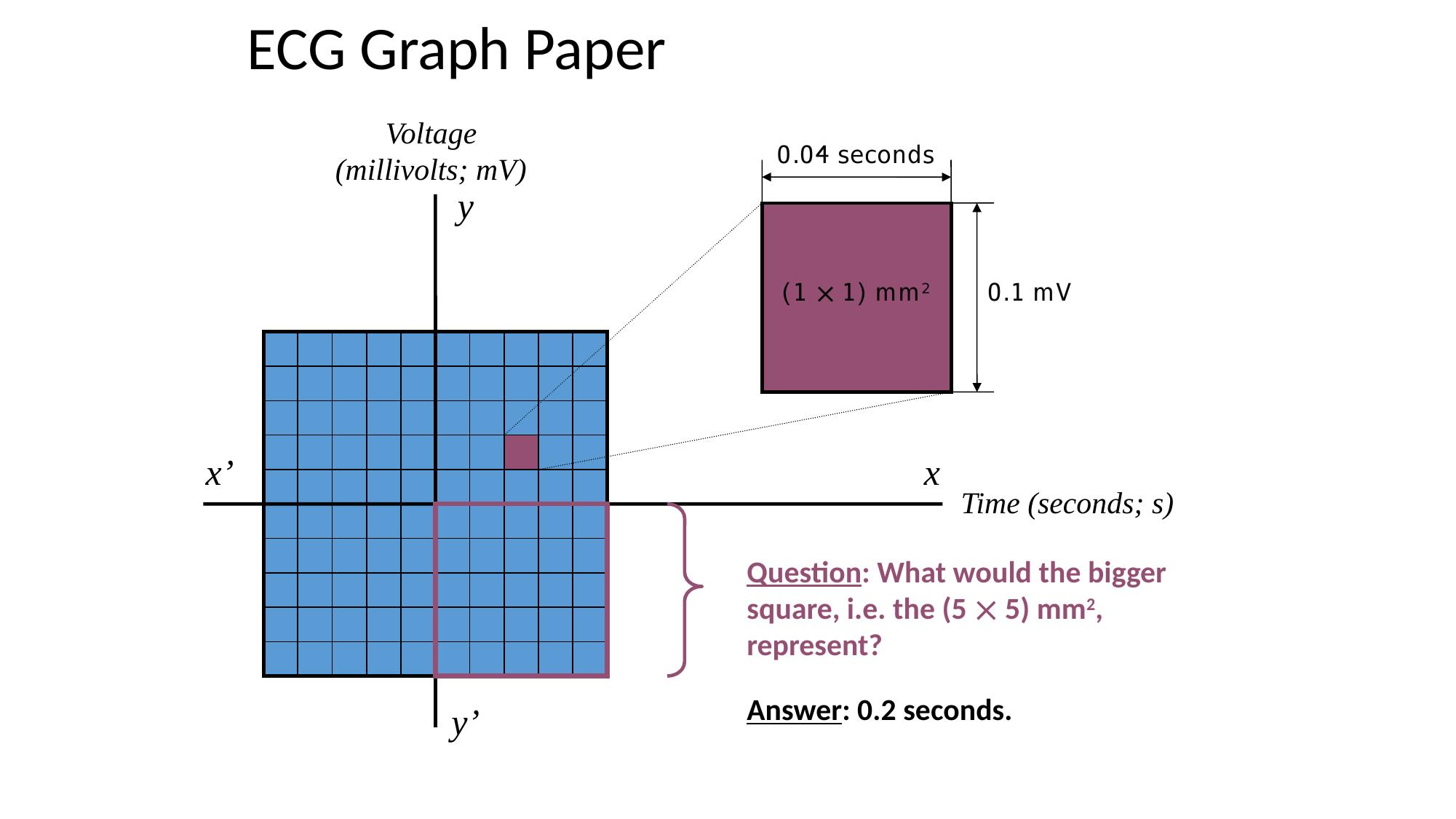

# ECG Graph Paper
Voltage (millivolts; mV)
0.04 seconds

(1 × 1) mm2

0.1 mV
y

x’
  x
 Time (seconds; s)

Question: What would the bigger square, i.e. the (5 × 5) mm2, represent?
Answer: 0.2 seconds.
y’